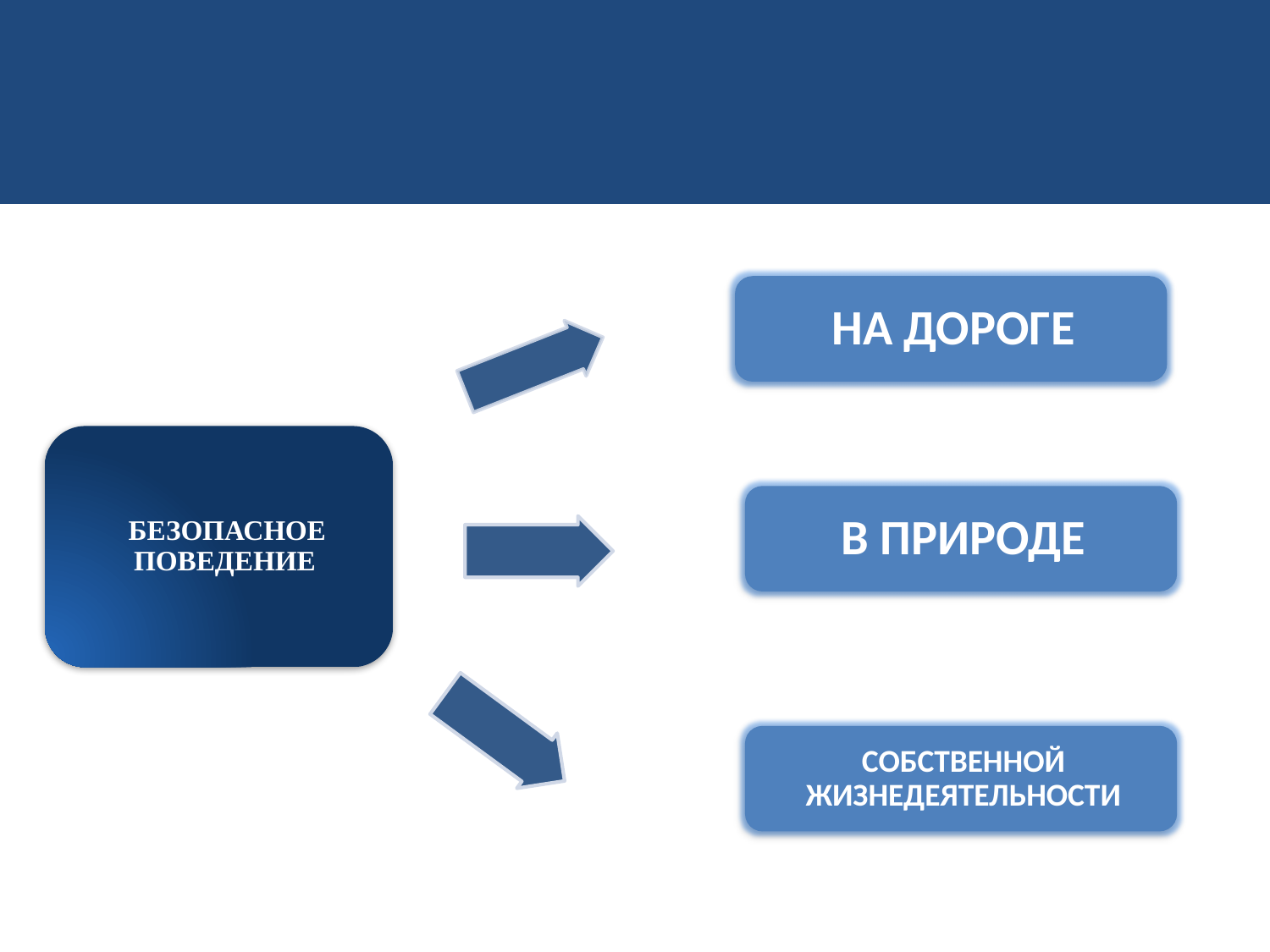

#

 БЕЗОПАСНОЕ ПОВЕДЕНИЕ
НА ДОРОГЕ
В ПРИРОДЕ
СОБСТВЕННОЙ ЖИЗНЕДЕЯТЕЛЬНОСТИ